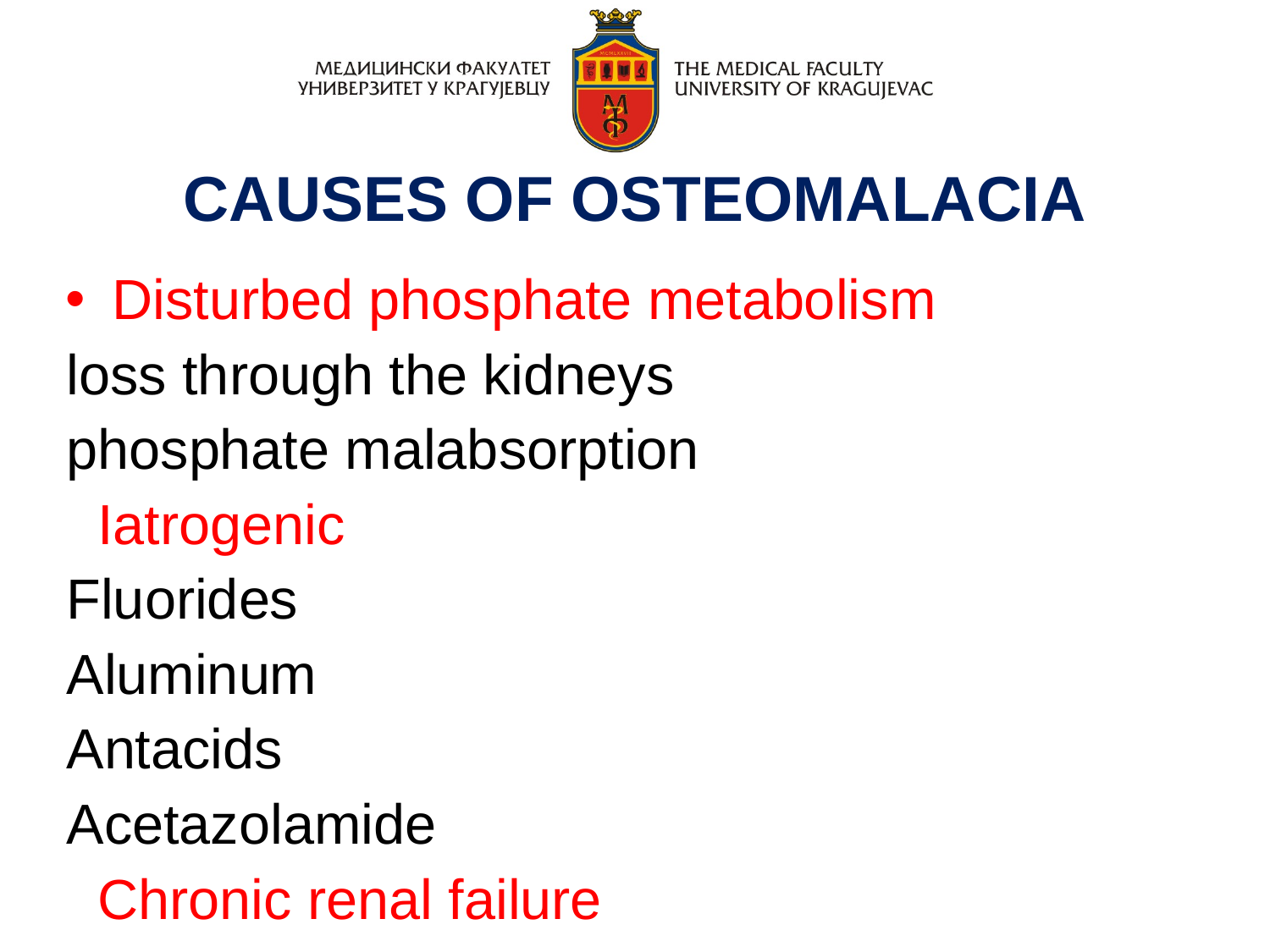

CAUSES OF OSTEOMALACIA
Disturbed phosphate metabolism
loss through the kidneys
phosphate malabsorption
  Iatrogenic
Fluorides
Aluminum
Antacids
Acetazolamide
  Chronic renal failure